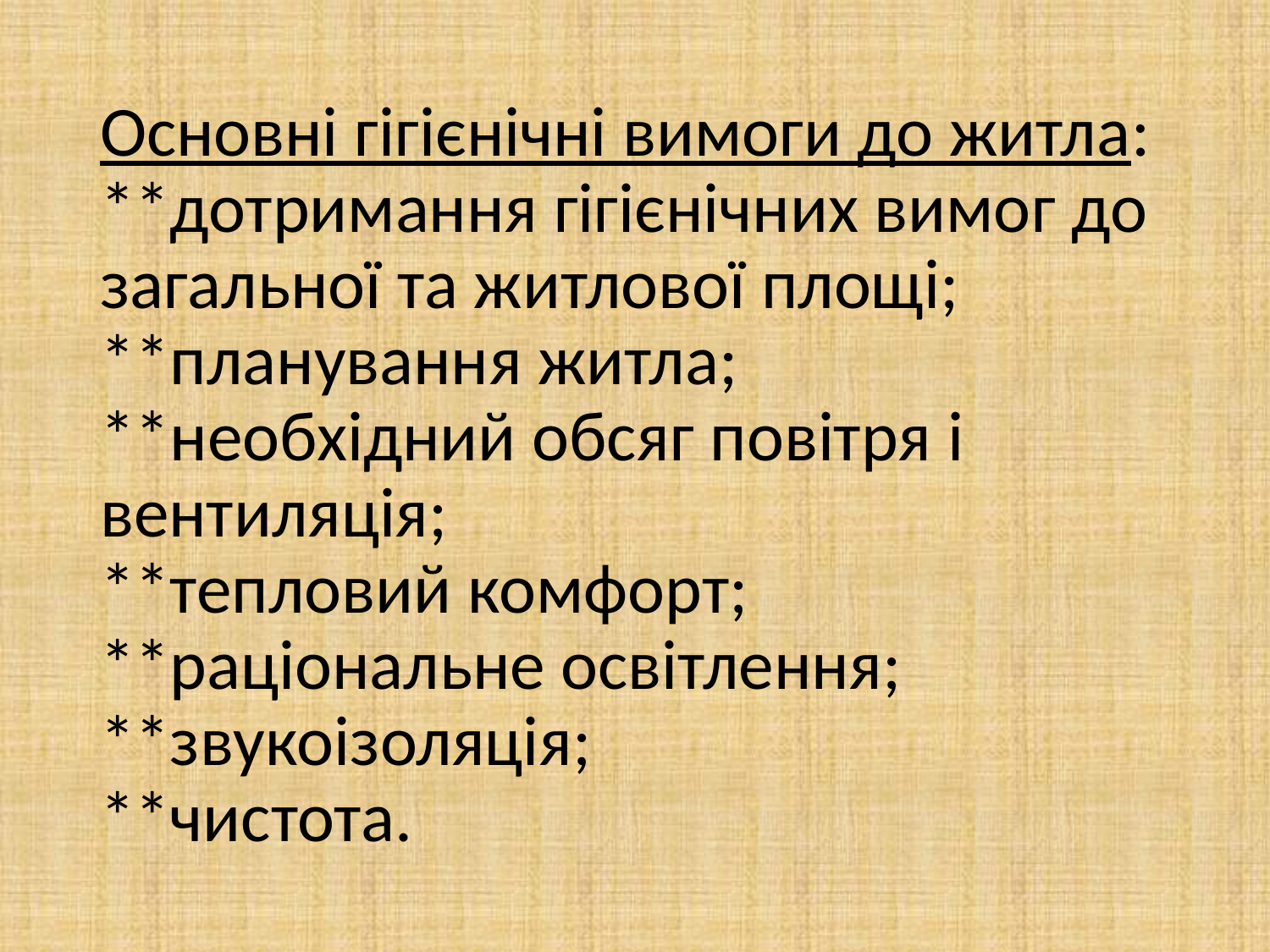

# Основні гігієнічні вимоги до житла: **дотримання гігієнічних вимог до загальної та житлової площі; **планування житла; **необхідний обсяг повітря і вентиляція; **тепловий комфорт; **раціональне освітлення; **звукоізоляція; **чистота.